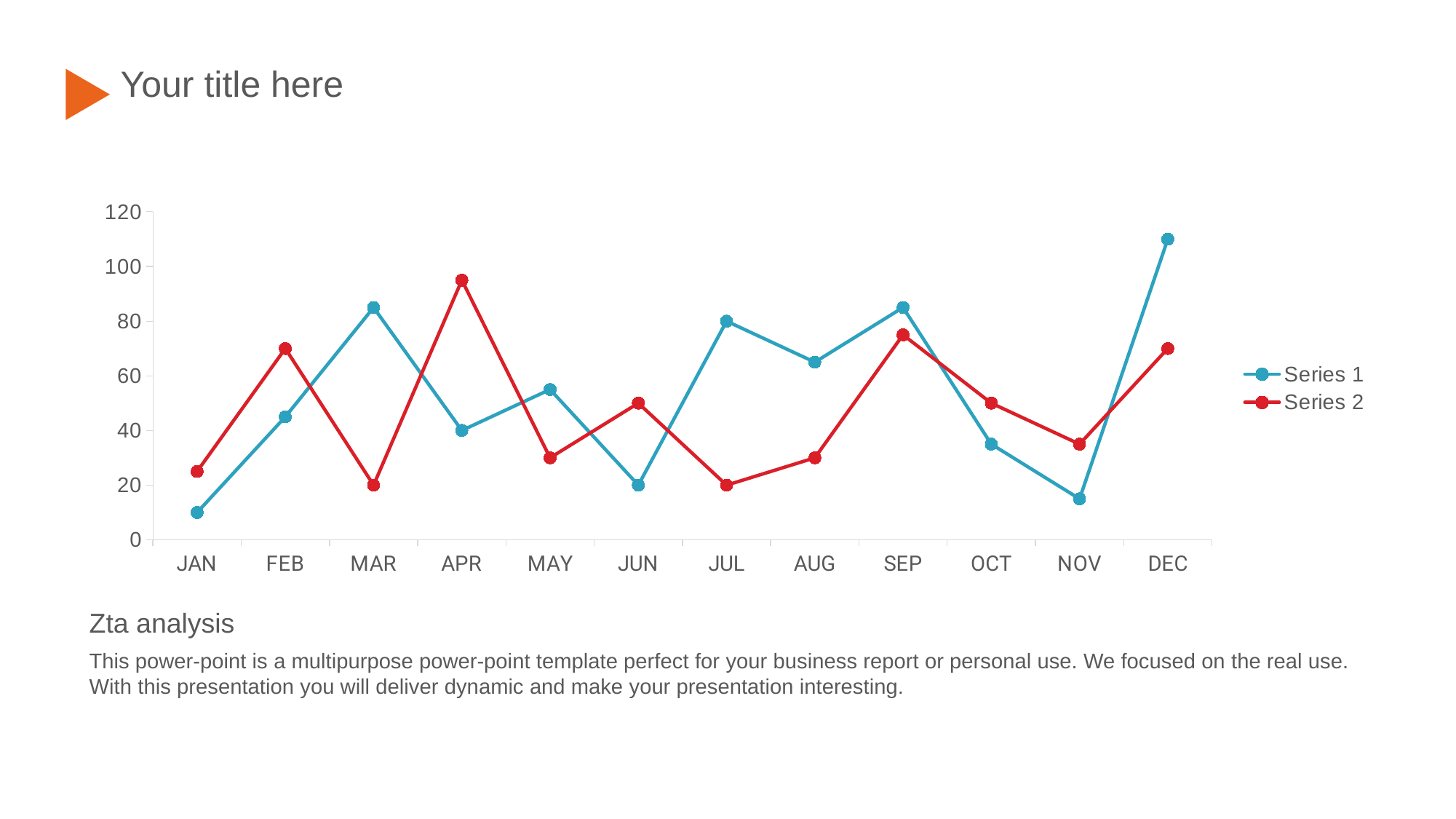

Your title here

### Chart

| Category | Series 1 | Series 2 |
|---|---|---|
| JAN | 10.0 | 25.0 |
| FEB | 45.0 | 70.0 |
| MAR | 85.0 | 20.0 |
| APR | 40.0 | 95.0 |
| MAY | 55.0 | 30.0 |
| JUN | 20.0 | 50.0 |
| JUL | 80.0 | 20.0 |
| AUG | 65.0 | 30.0 |
| SEP | 85.0 | 75.0 |
| OCT | 35.0 | 50.0 |
| NOV | 15.0 | 35.0 |
| DEC | 110.0 | 70.0 |
Zta analysis
This power-point is a multipurpose power-point template perfect for your business report or personal use. We focused on the real use. With this presentation you will deliver dynamic and make your presentation interesting.